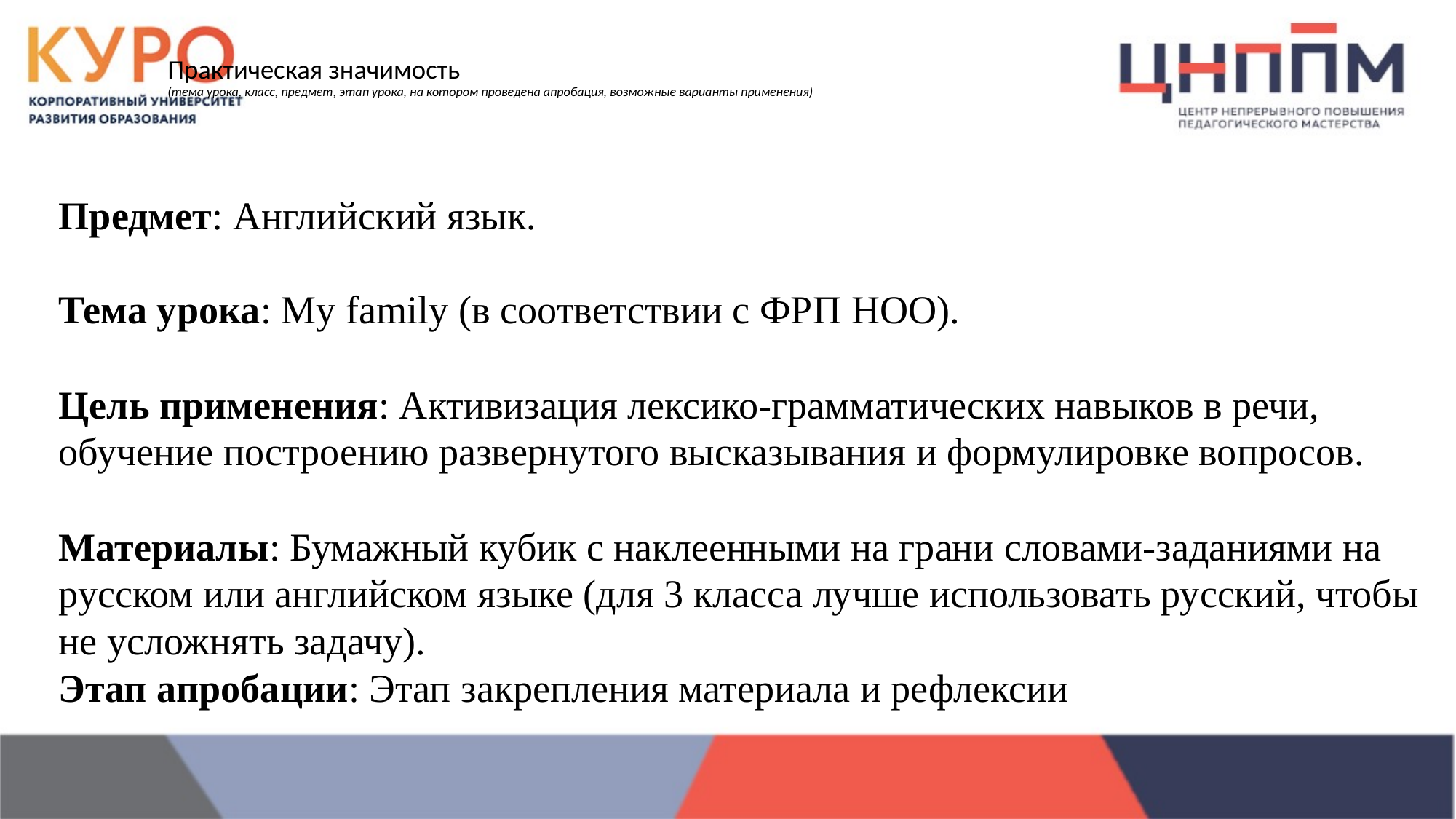

Практическая значимость
(тема урока, класс, предмет, этап урока, на котором проведена апробация, возможные варианты применения)
Предмет: Английский язык.

Тема урока: My family (в соответствии с ФРП НОО).

Цель применения: Активизация лексико-грамматических навыков в речи, обучение построению развернутого высказывания и формулировке вопросов.

Материалы: Бумажный кубик с наклеенными на грани словами-заданиями на русском или английском языке (для 3 класса лучше использовать русский, чтобы не усложнять задачу).
Этап апробации: Этап закрепления материала и рефлексии